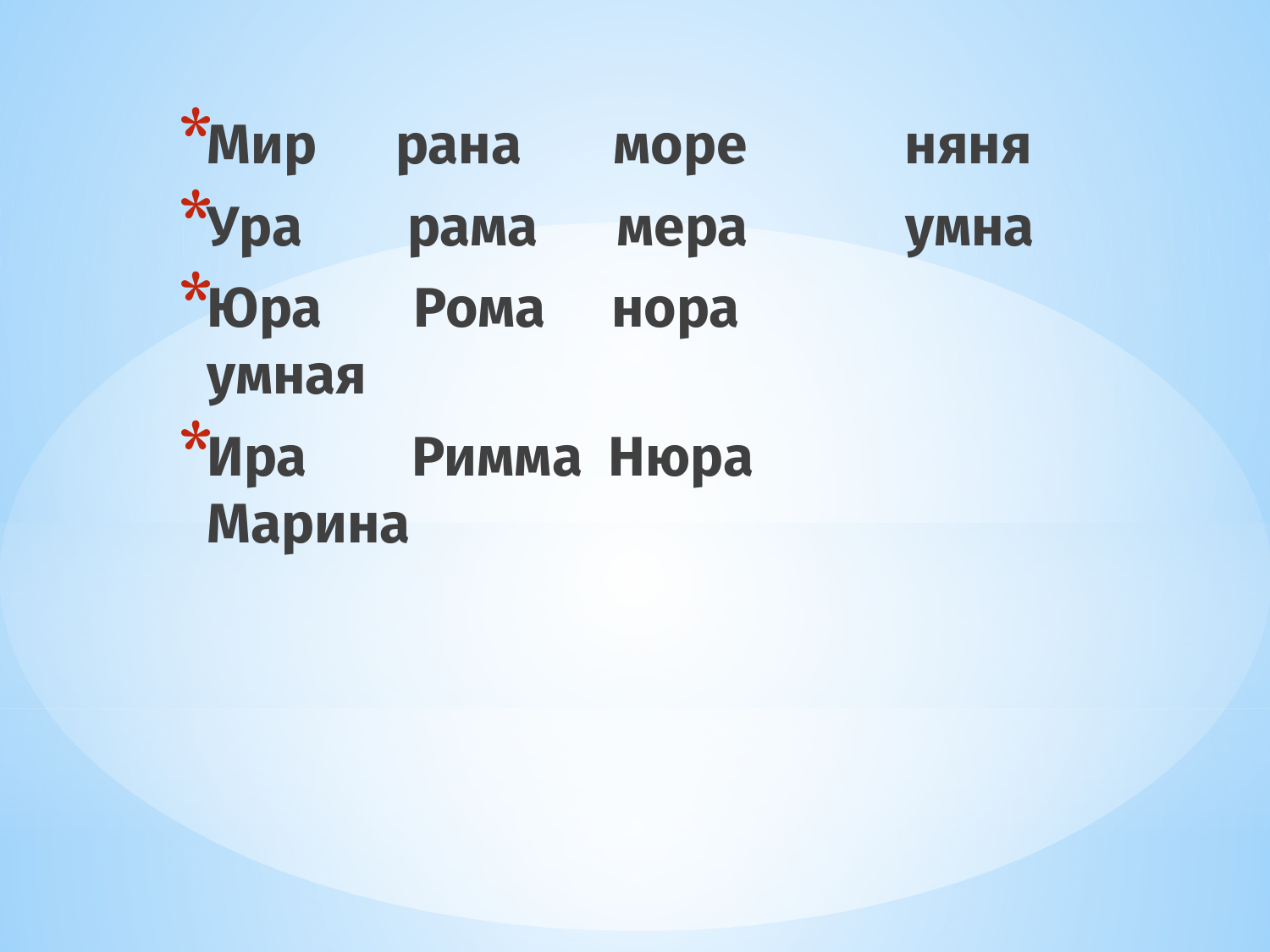

Мир      рана       море            няня
Ура        рама      мера            умна
Юра       Рома     нора            умная
Ира        Римма  Нюра        Марина
#